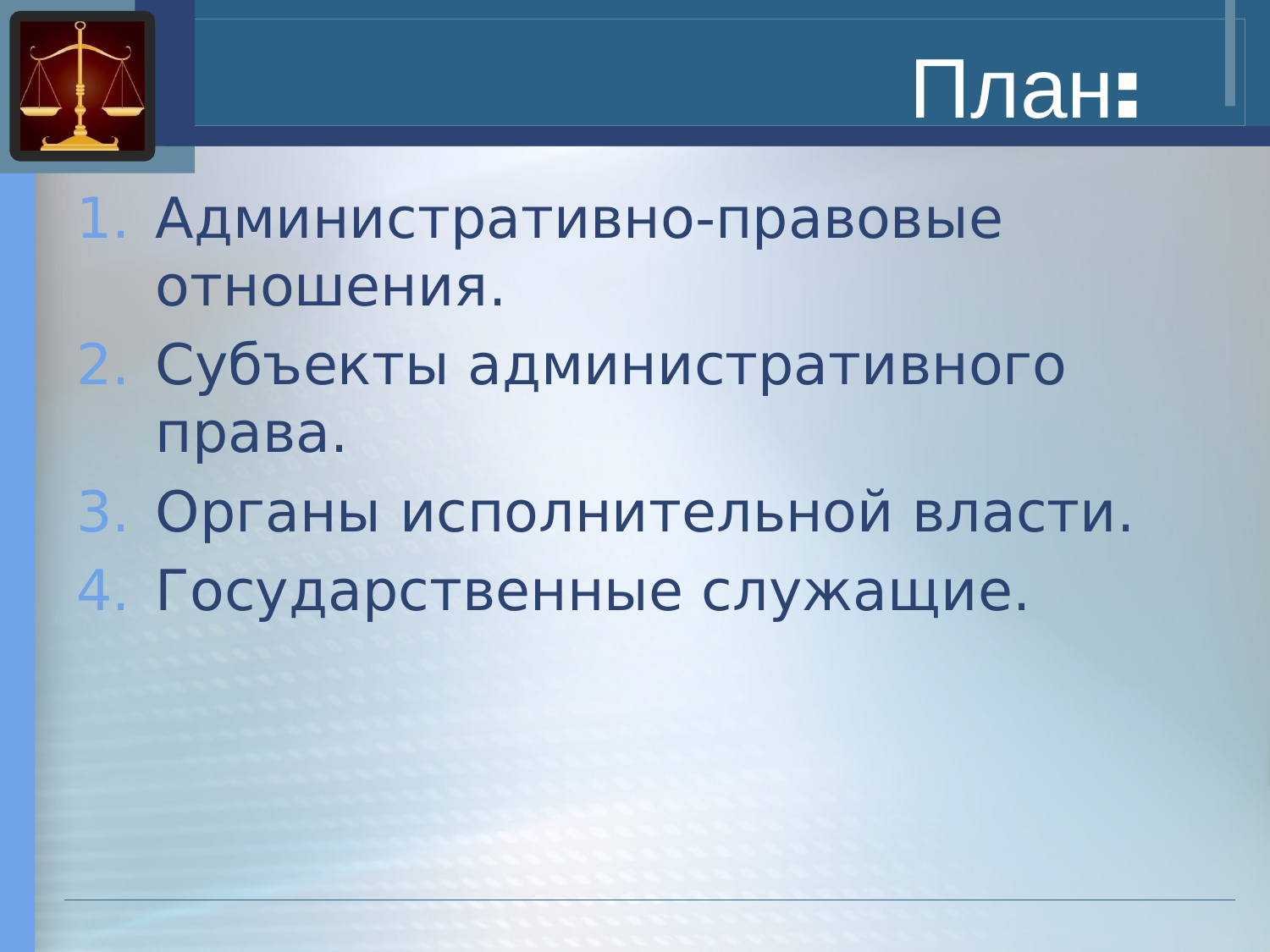

# План:
Административно-правовые отношения.
Субъекты административного права.
Органы исполнительной власти.
Государственные служащие.
2